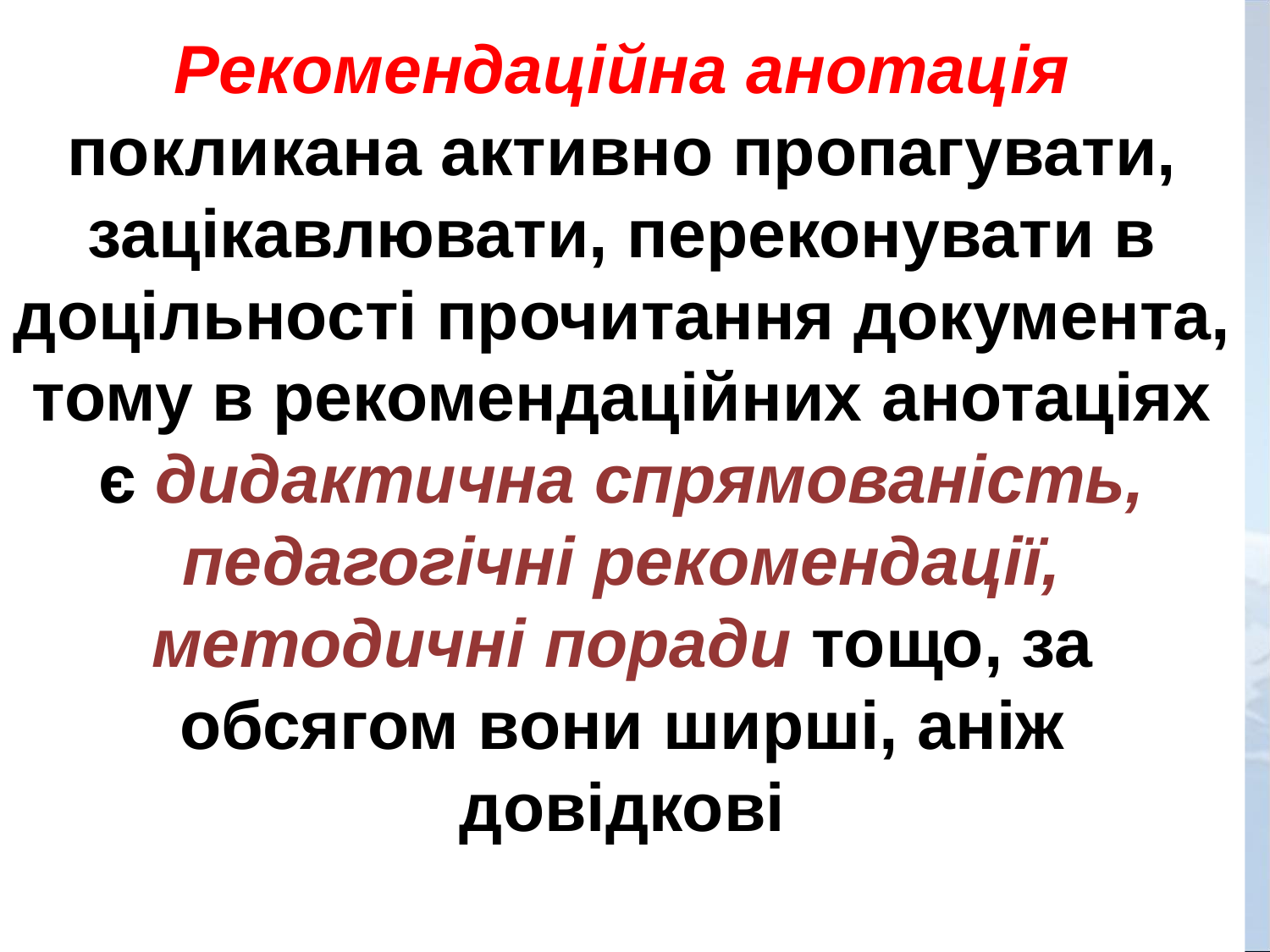

# Рекомендаційна анотація покликана активно пропагувати, зацікавлювати, переконувати в доцільності прочитання документа, тому в рекомендаційних анотаціях є дидактична спрямованість, педагогічні рекомендації, методичні поради тощо, за обсягом вони ширші, аніж довідкові